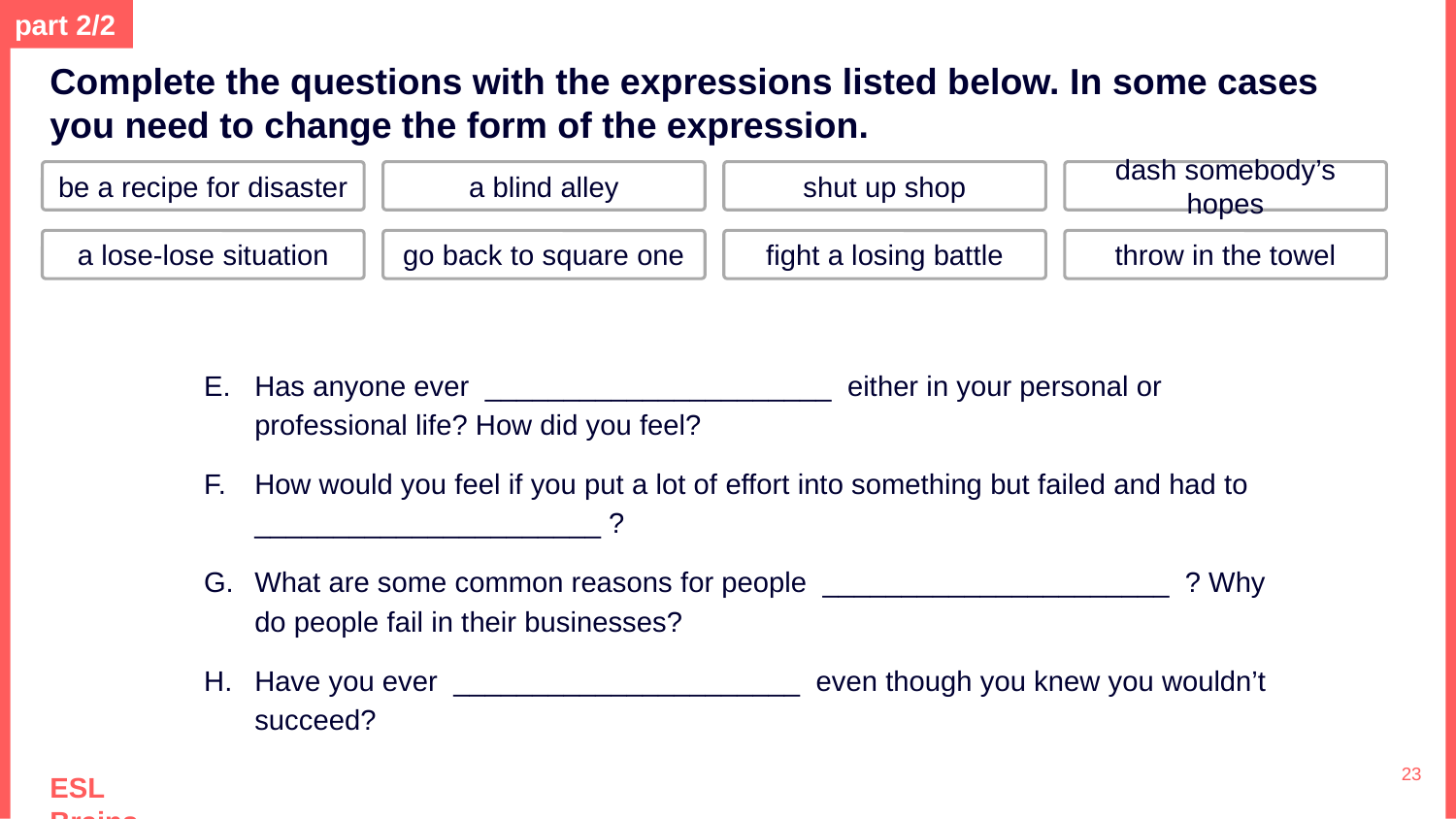

part 2/2
Complete the questions with the expressions listed below. In some cases you need to change the form of the expression.
be a recipe for disaster
a blind alley
shut up shop
dash somebody’s hopes
a lose-lose situation
fight a losing battle
throw in the towel
go back to square one
Has anyone ever  ______________________  either in your personal or professional life? How did you feel?
How would you feel if you put a lot of effort into something but failed and had to ______________________ ?
What are some common reasons for people  ______________________  ? Why do people fail in their businesses?
Have you ever  ______________________  even though you knew you wouldn’t succeed?
23